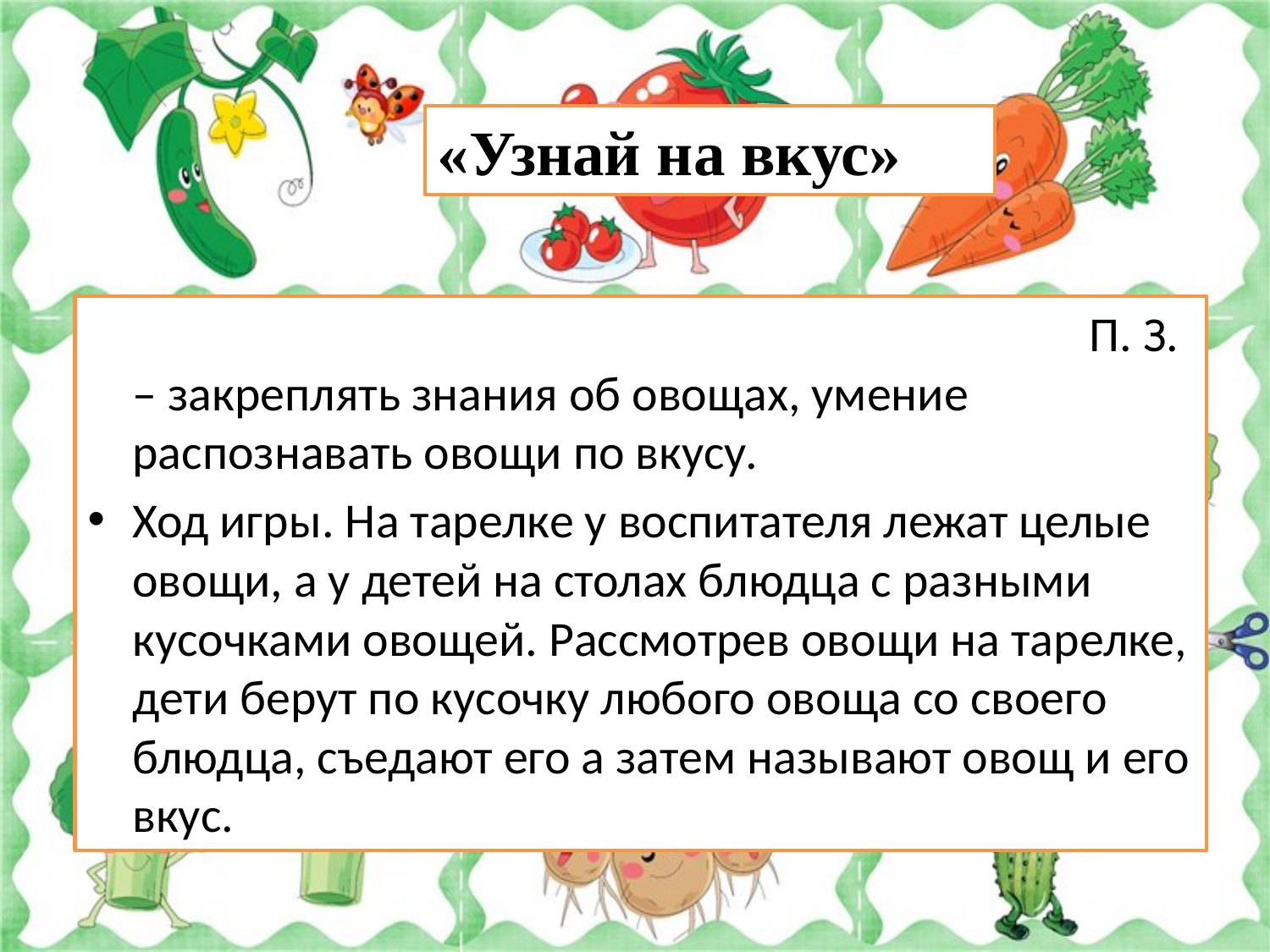

«Узнай на вкус»
                                                                                           П. З. – закреплять знания об овощах, умение распознавать овощи по вкусу.
Ход игры. На тарелке у воспитателя лежат целые овощи, а у детей на столах блюдца с разными кусочками овощей. Рассмотрев овощи на тарелке, дети берут по кусочку любого овоща со своего блюдца, съедают его а затем называют овощ и его вкус.